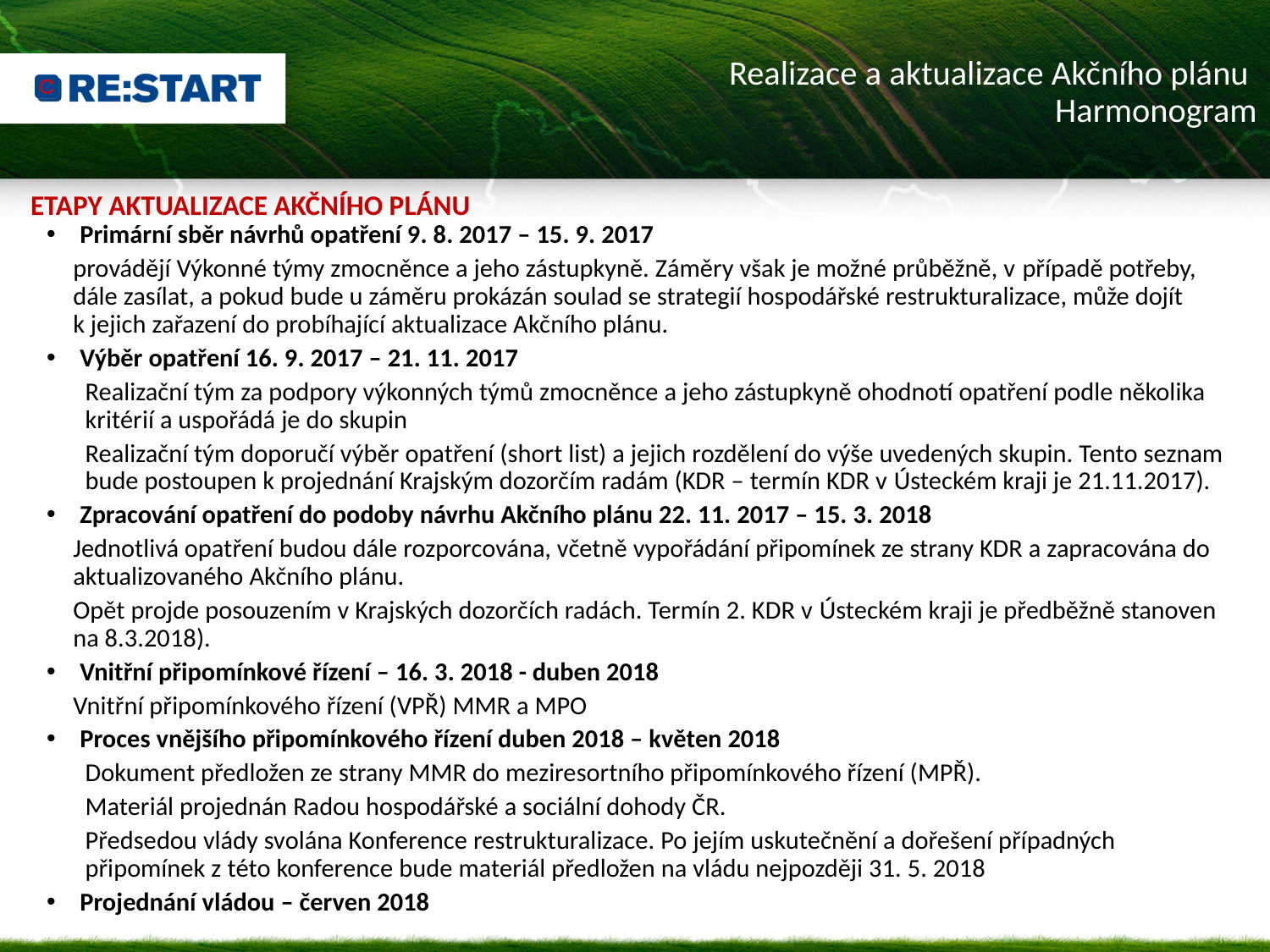

Realizace a aktualizace Akčního plánu
Harmonogram
Etapy aktualizace akčního plánu
Primární sběr návrhů opatření 9. 8. 2017 – 15. 9. 2017
provádějí Výkonné týmy zmocněnce a jeho zástupkyně. Záměry však je možné průběžně, v případě potřeby, dále zasílat, a pokud bude u záměru prokázán soulad se strategií hospodářské restrukturalizace, může dojít k jejich zařazení do probíhající aktualizace Akčního plánu.
Výběr opatření 16. 9. 2017 – 21. 11. 2017
Realizační tým za podpory výkonných týmů zmocněnce a jeho zástupkyně ohodnotí opatření podle několika kritérií a uspořádá je do skupin
Realizační tým doporučí výběr opatření (short list) a jejich rozdělení do výše uvedených skupin. Tento seznam bude postoupen k projednání Krajským dozorčím radám (KDR – termín KDR v Ústeckém kraji je 21.11.2017).
Zpracování opatření do podoby návrhu Akčního plánu 22. 11. 2017 – 15. 3. 2018
Jednotlivá opatření budou dále rozporcována, včetně vypořádání připomínek ze strany KDR a zapracována do aktualizovaného Akčního plánu.
Opět projde posouzením v Krajských dozorčích radách. Termín 2. KDR v Ústeckém kraji je předběžně stanoven na 8.3.2018).
Vnitřní připomínkové řízení – 16. 3. 2018 - duben 2018
Vnitřní připomínkového řízení (VPŘ) MMR a MPO
Proces vnějšího připomínkového řízení duben 2018 – květen 2018
Dokument předložen ze strany MMR do meziresortního připomínkového řízení (MPŘ).
Materiál projednán Radou hospodářské a sociální dohody ČR.
Předsedou vlády svolána Konference restrukturalizace. Po jejím uskutečnění a dořešení případných připomínek z této konference bude materiál předložen na vládu nejpozději 31. 5. 2018
Projednání vládou – červen 2018